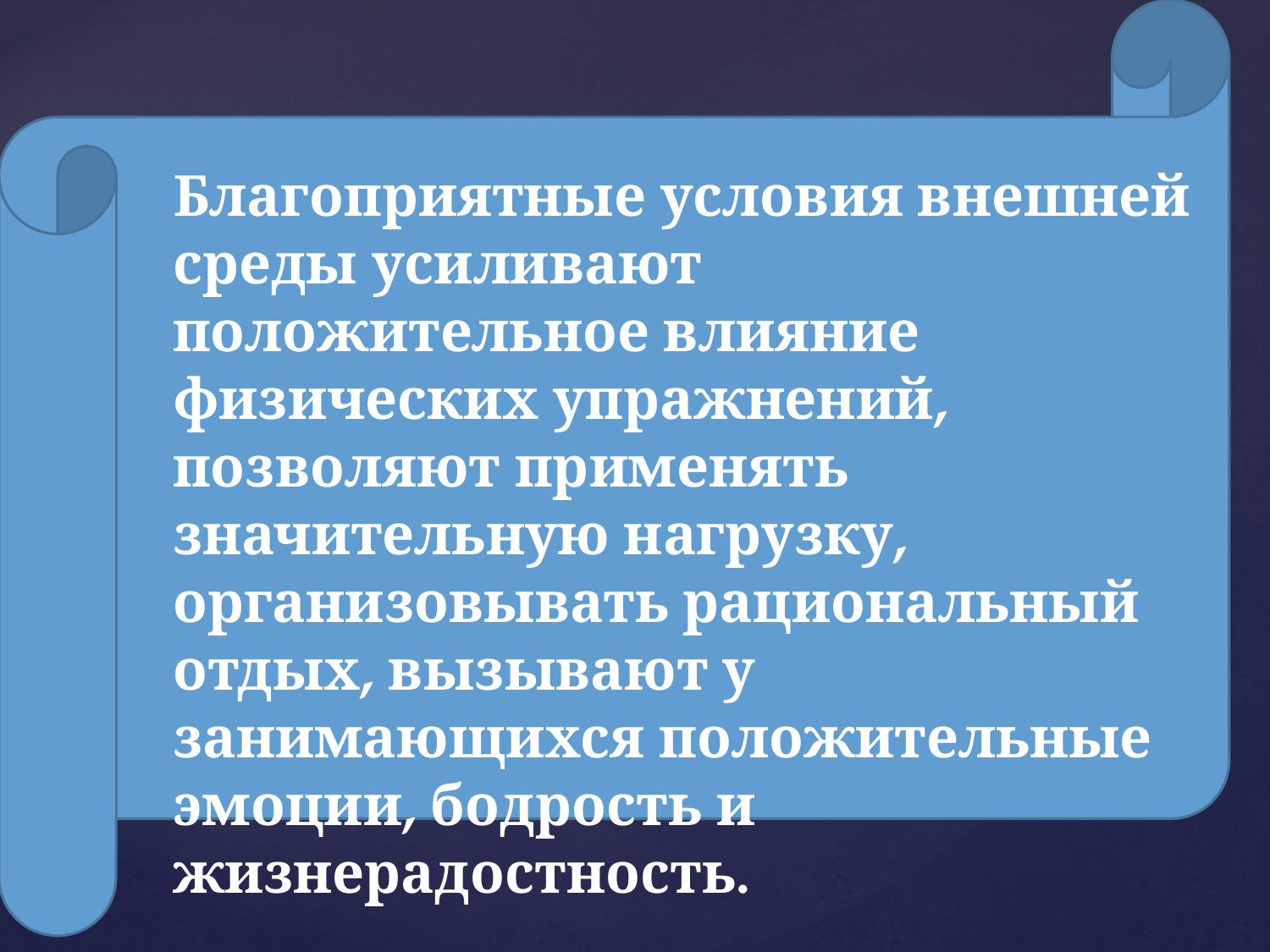

Благоприятные условия внешней среды усиливают положительное влияние физических упражнений, позволяют применять значительную нагрузку, организовывать рациональный отдых, вызывают у занимающихся положительные эмоции, бодрость и жизнерадостность.
#